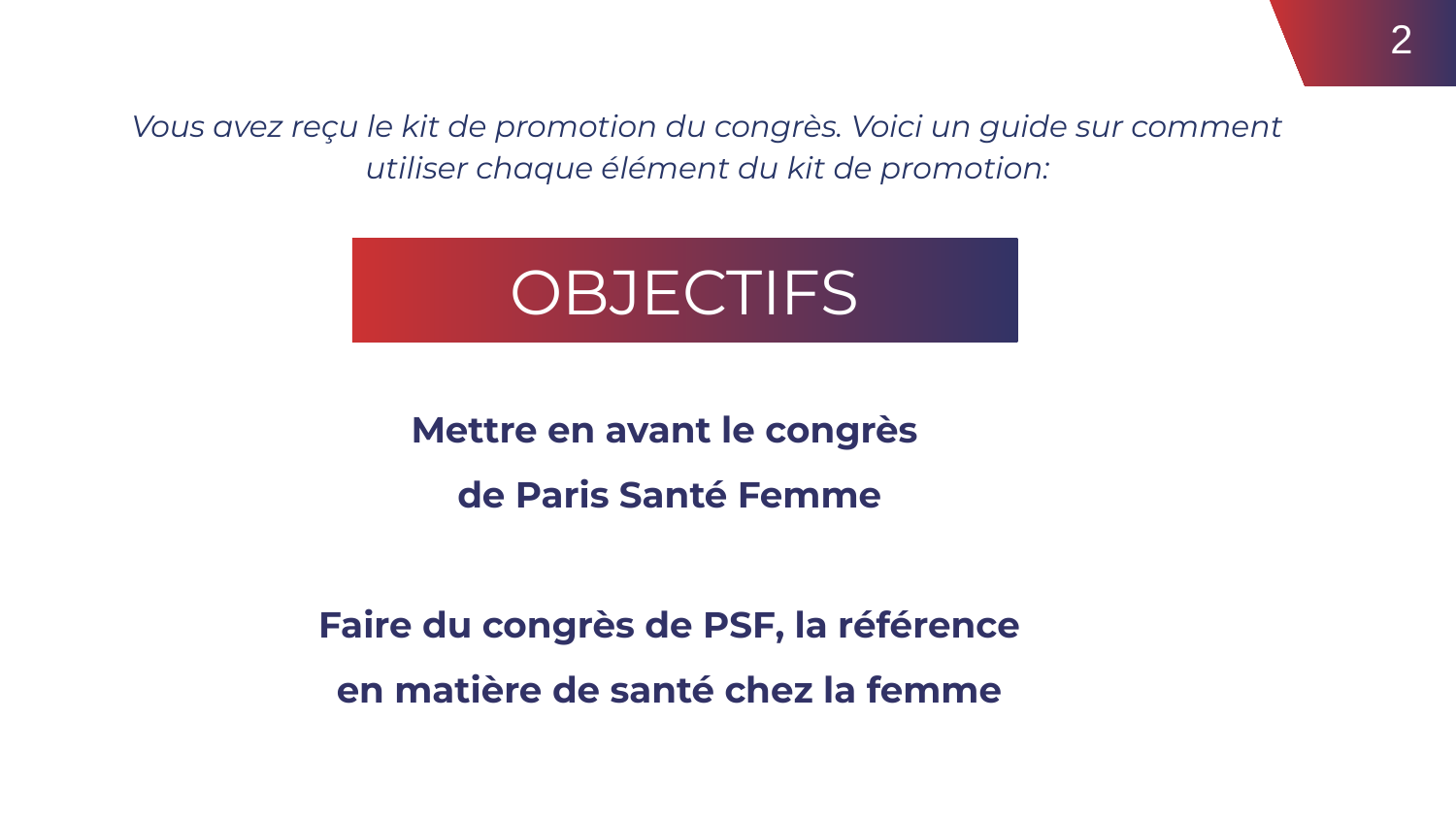

2
Vous avez reçu le kit de promotion du congrès. Voici un guide sur comment utiliser chaque élément du kit de promotion:
OBJECTIFS

Mettre en avant le congrès
de Paris Santé Femme

Faire du congrès de PSF, la référence en matière de santé chez la femme